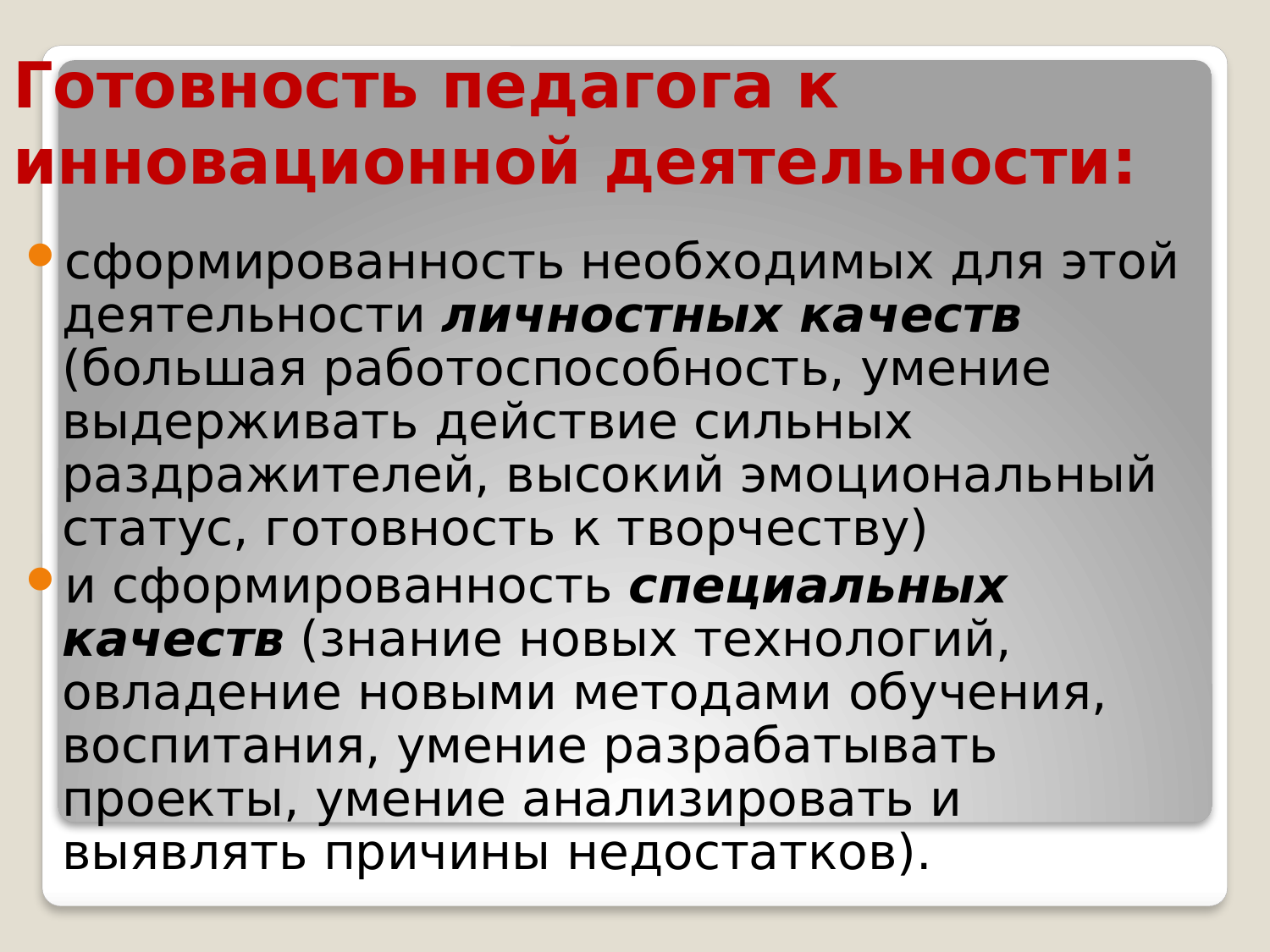

# Готовность педагога к инновационной деятельности:
сформированность необходимых для этой деятельности личностных качеств (большая работоспособность, умение выдерживать действие сильных раздражителей, высокий эмоциональный статус, готовность к творчеству)
и сформированность специальных качеств (знание новых технологий, овладение новыми методами обучения, воспитания, умение разрабатывать проекты, умение анализировать и выявлять причины недостатков).